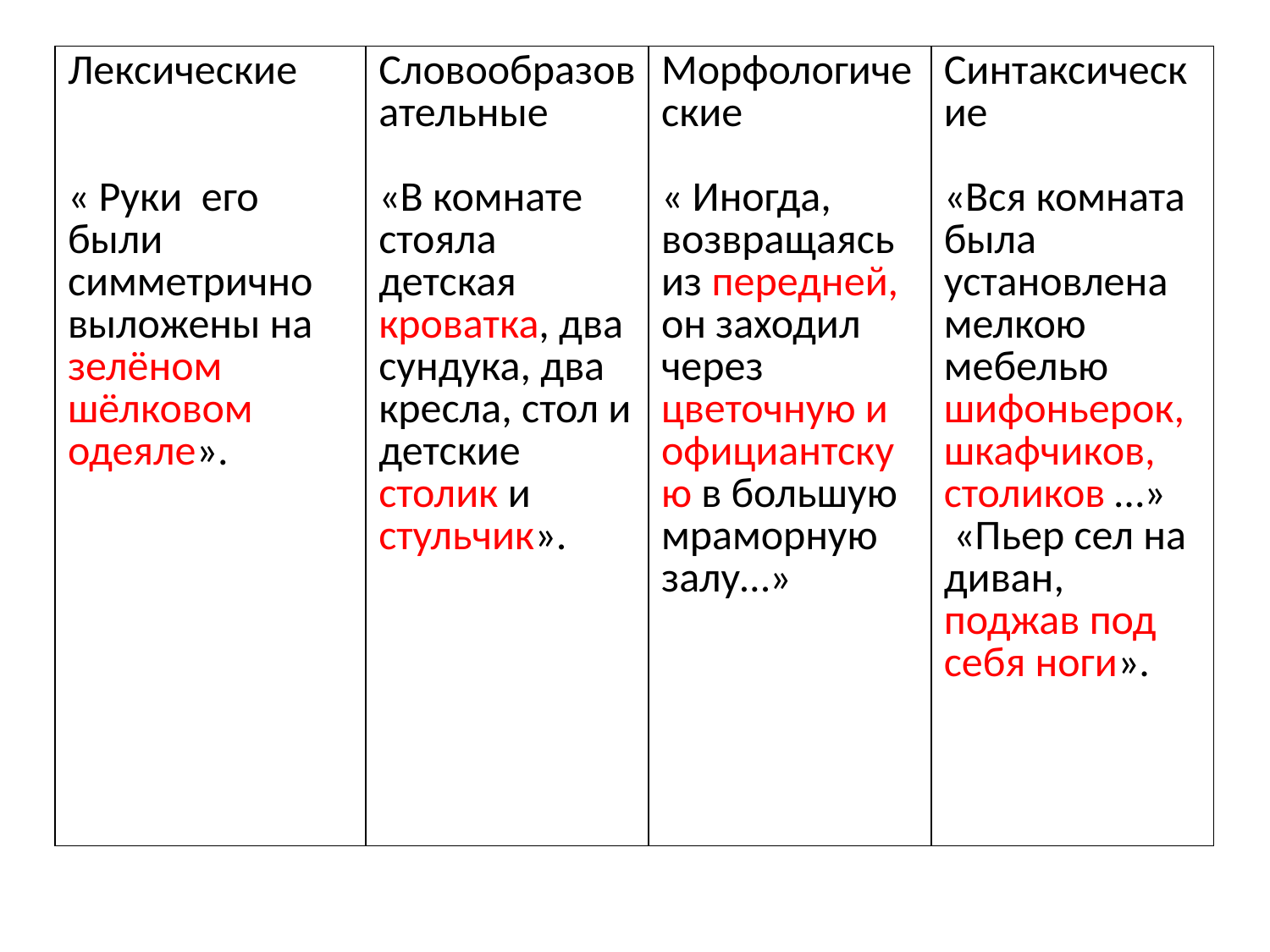

| Лексические « Руки его были симметрично выложены на зелёном шёлковом одеяле». | Словообразовательные «В комнате стояла детская кроватка, два сундука, два кресла, стол и детские столик и стульчик». | Морфологические « Иногда, возвращаясь из передней, он заходил через цветочную и официантскую в большую мраморную залу…» | Синтаксические «Вся комната была установлена мелкою мебелью шифоньерок, шкафчиков, столиков …» «Пьер сел на диван, поджав под себя ноги». |
| --- | --- | --- | --- |